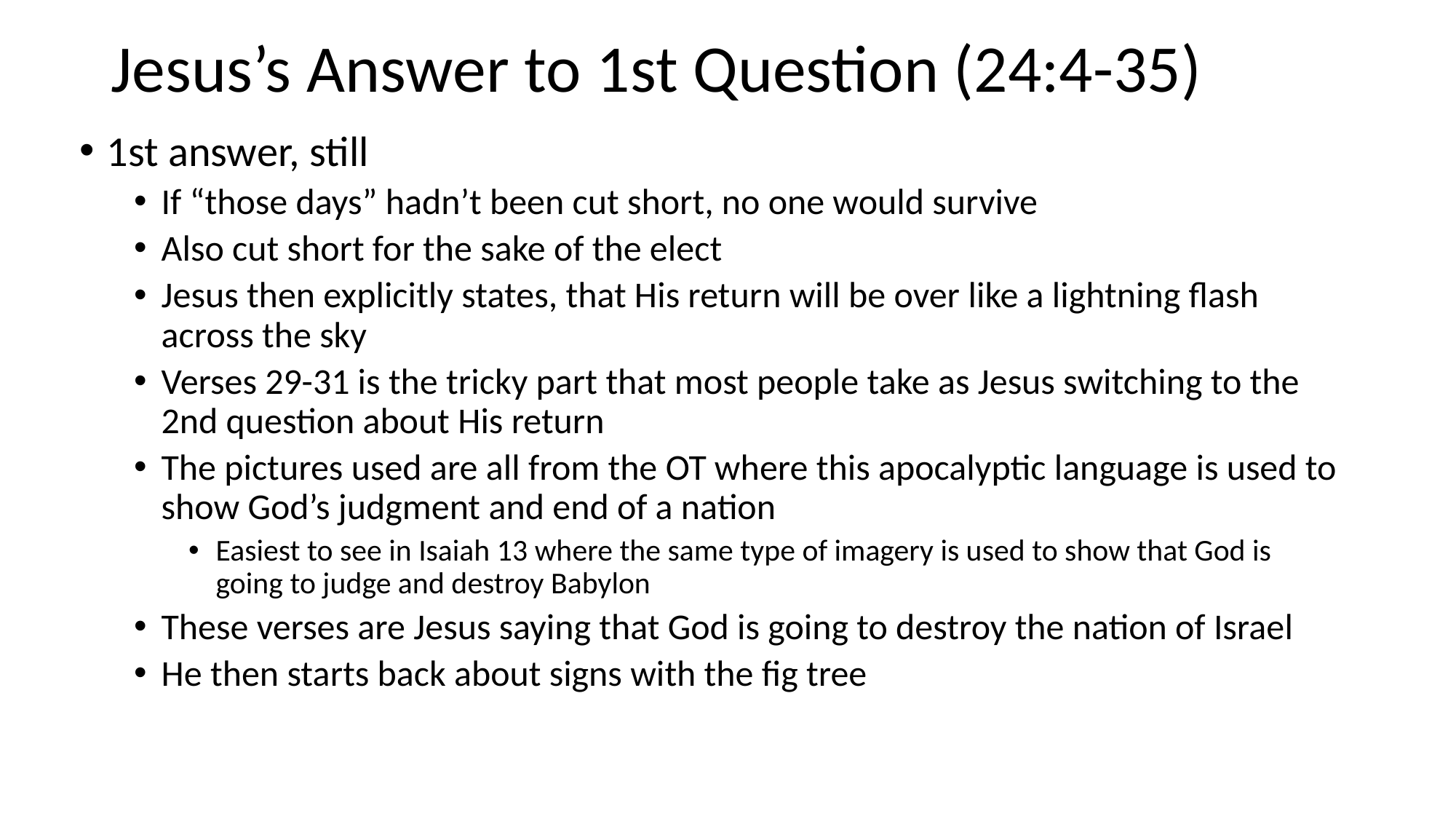

# Jesus’s Answer to 1st Question (24:4-35)
1st answer, still
If “those days” hadn’t been cut short, no one would survive
Also cut short for the sake of the elect
Jesus then explicitly states, that His return will be over like a lightning flash across the sky
Verses 29-31 is the tricky part that most people take as Jesus switching to the 2nd question about His return
The pictures used are all from the OT where this apocalyptic language is used to show God’s judgment and end of a nation
Easiest to see in Isaiah 13 where the same type of imagery is used to show that God is going to judge and destroy Babylon
These verses are Jesus saying that God is going to destroy the nation of Israel
He then starts back about signs with the fig tree